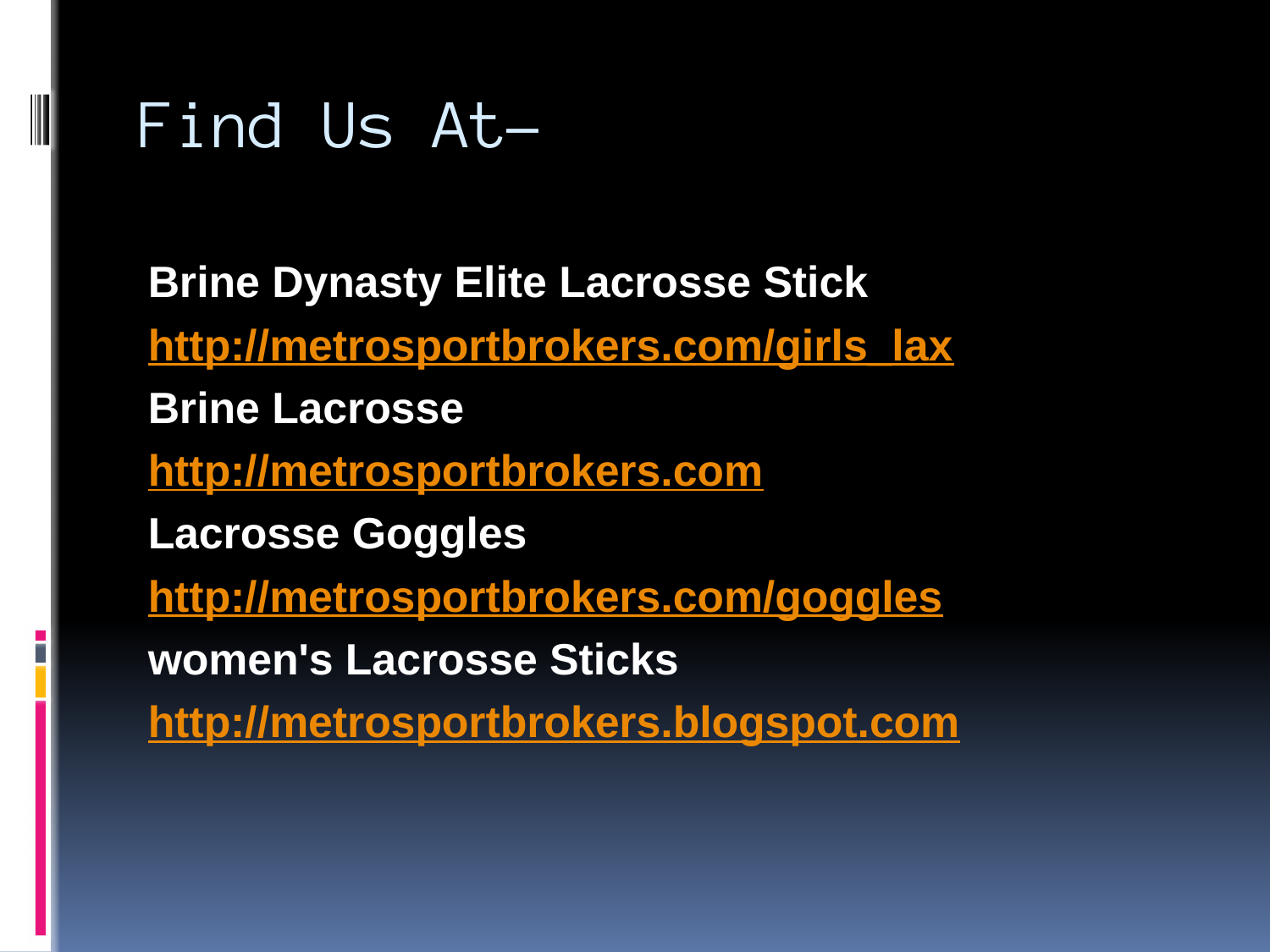

# Find Us At-
Brine Dynasty Elite Lacrosse Stick
http://metrosportbrokers.com/girls_lax
Brine Lacrosse
http://metrosportbrokers.com
Lacrosse Goggles
http://metrosportbrokers.com/goggles
women's Lacrosse Sticks
http://metrosportbrokers.blogspot.com